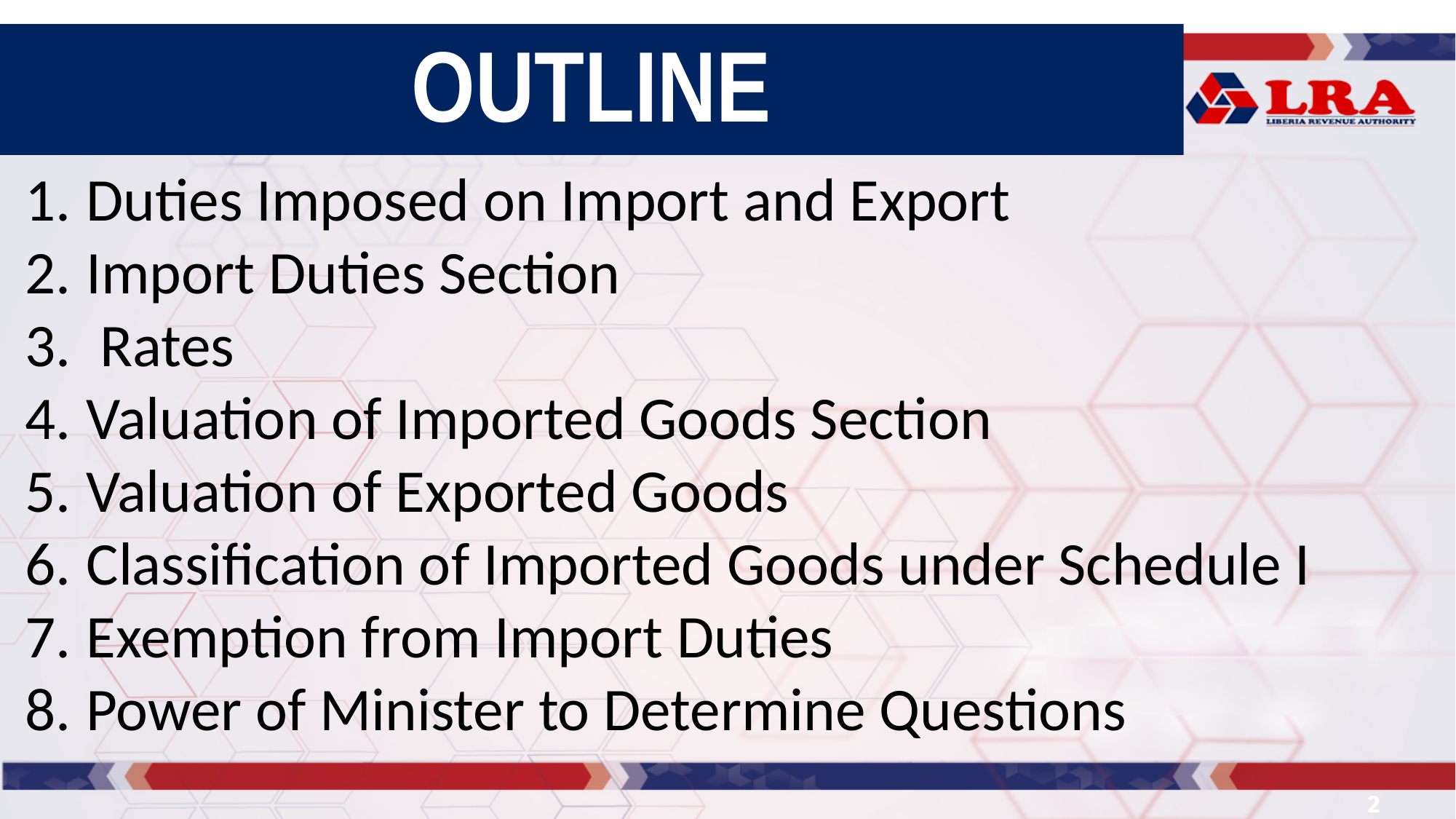

OUTLINE
Duties Imposed on Import and Export
Import Duties Section
 Rates
Valuation of Imported Goods Section
Valuation of Exported Goods
Classification of Imported Goods under Schedule I
Exemption from Import Duties
Power of Minister to Determine Questions

2. Examination Stations at Customs Airports
2